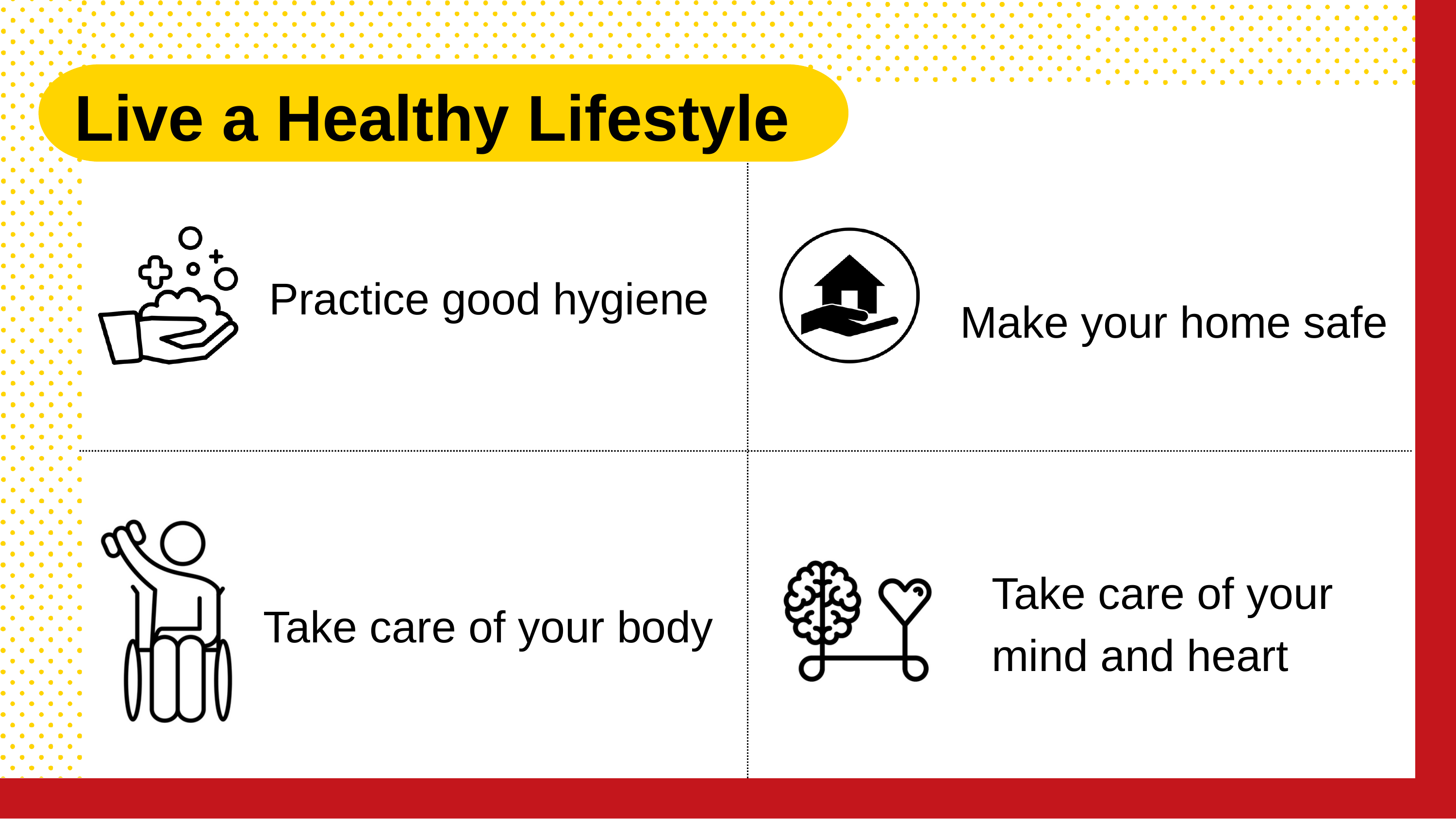

Live a Healthy Lifestyle

Make your home safe

Practice good hygiene

Take care of your body
Take care of your mind and heart